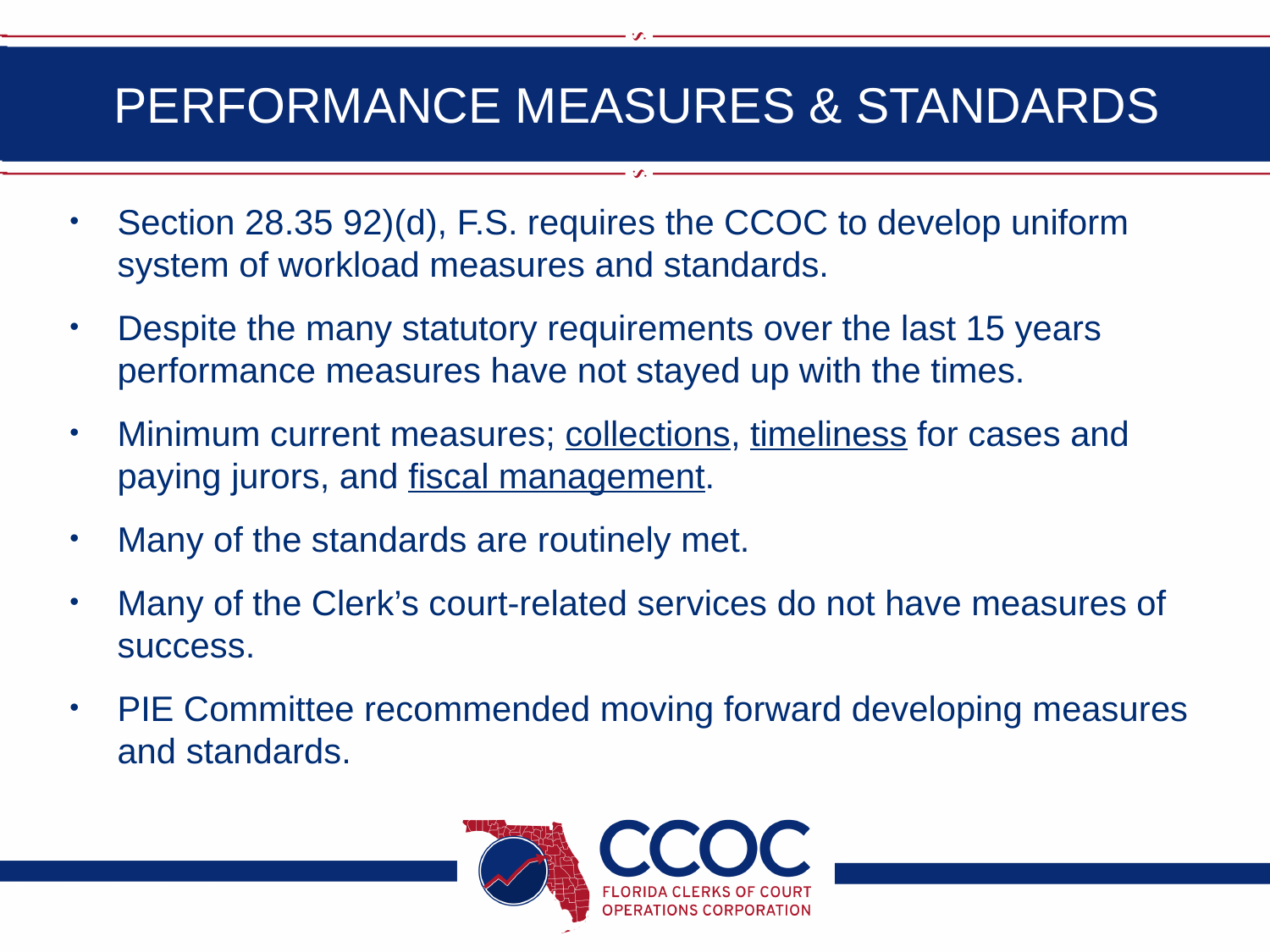

# PERFORMANCE MEASURES & STANDARDS
Section 28.35 92)(d), F.S. requires the CCOC to develop uniform system of workload measures and standards.
Despite the many statutory requirements over the last 15 years performance measures have not stayed up with the times.
Minimum current measures; collections, timeliness for cases and paying jurors, and fiscal management.
Many of the standards are routinely met.
Many of the Clerk’s court-related services do not have measures of success.
PIE Committee recommended moving forward developing measures and standards.